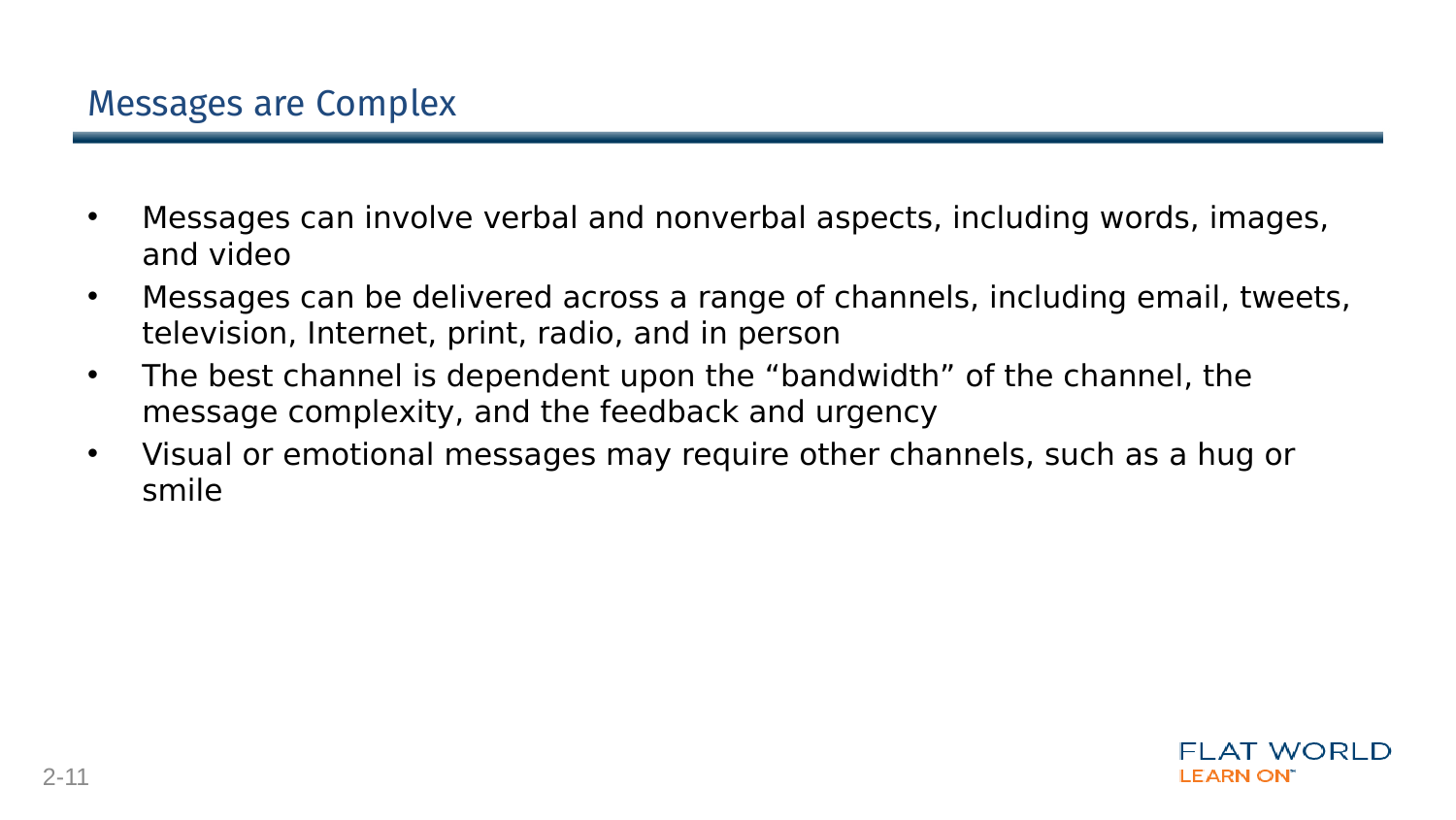

# Messages are Complex
Messages can involve verbal and nonverbal aspects, including words, images, and video
Messages can be delivered across a range of channels, including email, tweets, television, Internet, print, radio, and in person
The best channel is dependent upon the “bandwidth” of the channel, the message complexity, and the feedback and urgency
Visual or emotional messages may require other channels, such as a hug or smile

2-11